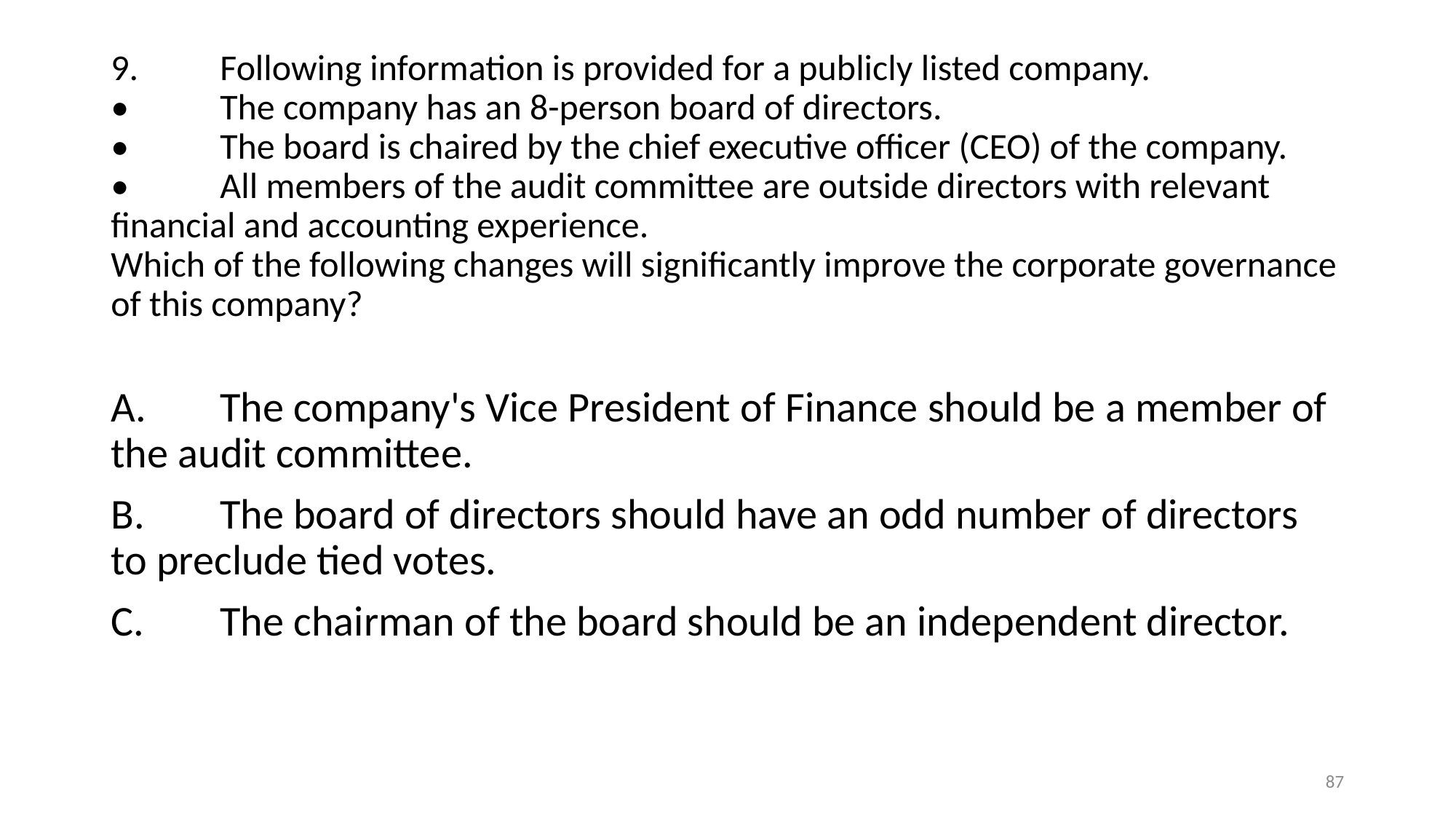

# 9.	Following information is provided for a publicly listed company. •	The company has an 8-person board of directors. •	The board is chaired by the chief executive officer (CEO) of the company. •	All members of the audit committee are outside directors with relevant financial and accounting experience. Which of the following changes will significantly improve the corporate governance of this company?
A.	The company's Vice President of Finance should be a member of the audit committee.
B.	The board of directors should have an odd number of directors to preclude tied votes.
C.	The chairman of the board should be an independent director.
87